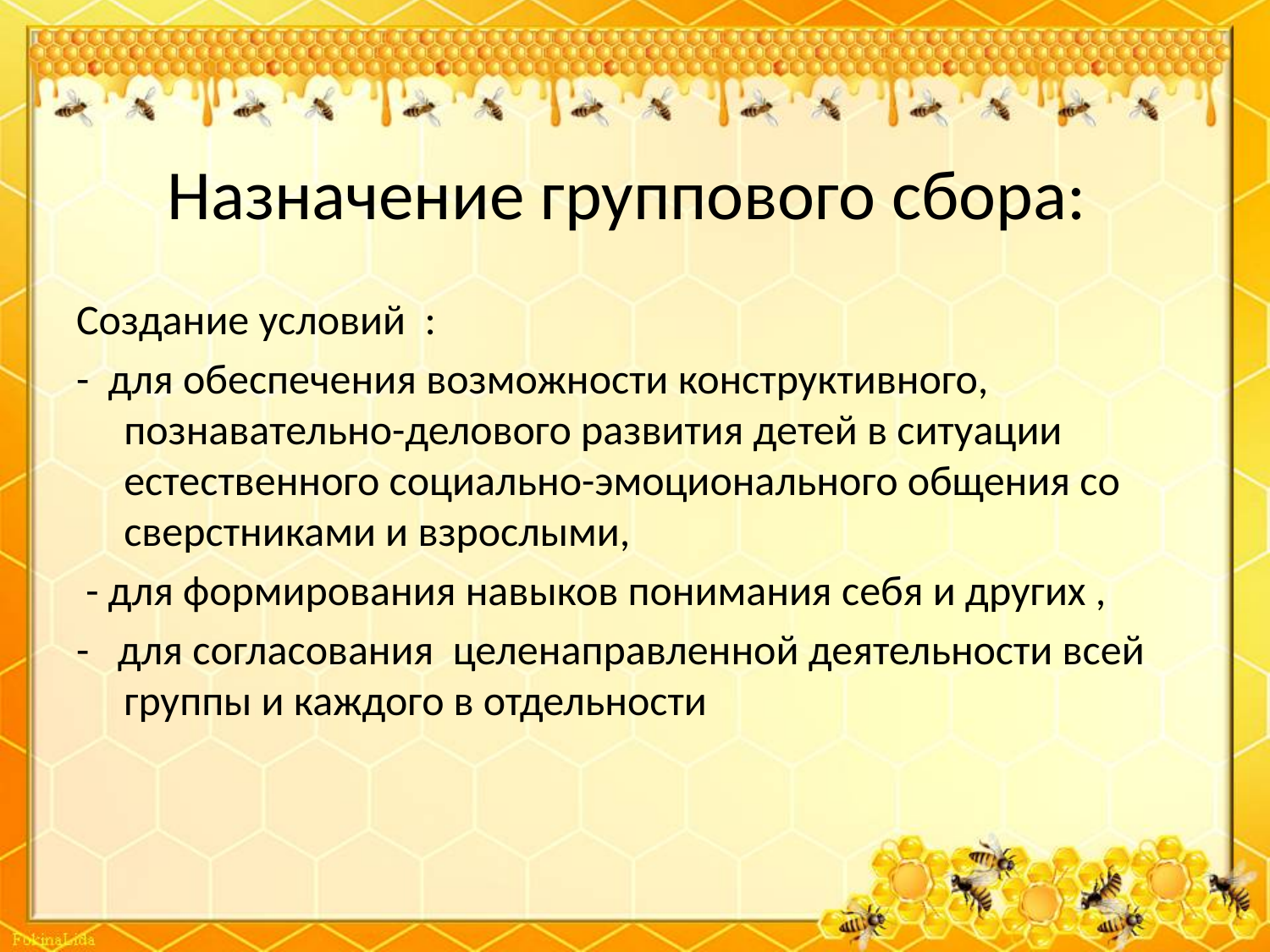

# Назначение группового сбора:
Создание условий  :
-  для обеспечения возможности конструктивного, познавательно-делового развития детей в ситуации естественного социально-эмоционального общения со сверстниками и взрослыми,
 - для формирования навыков понимания себя и других ,
-   для согласования  целенаправленной деятельности всей группы и каждого в отдельности